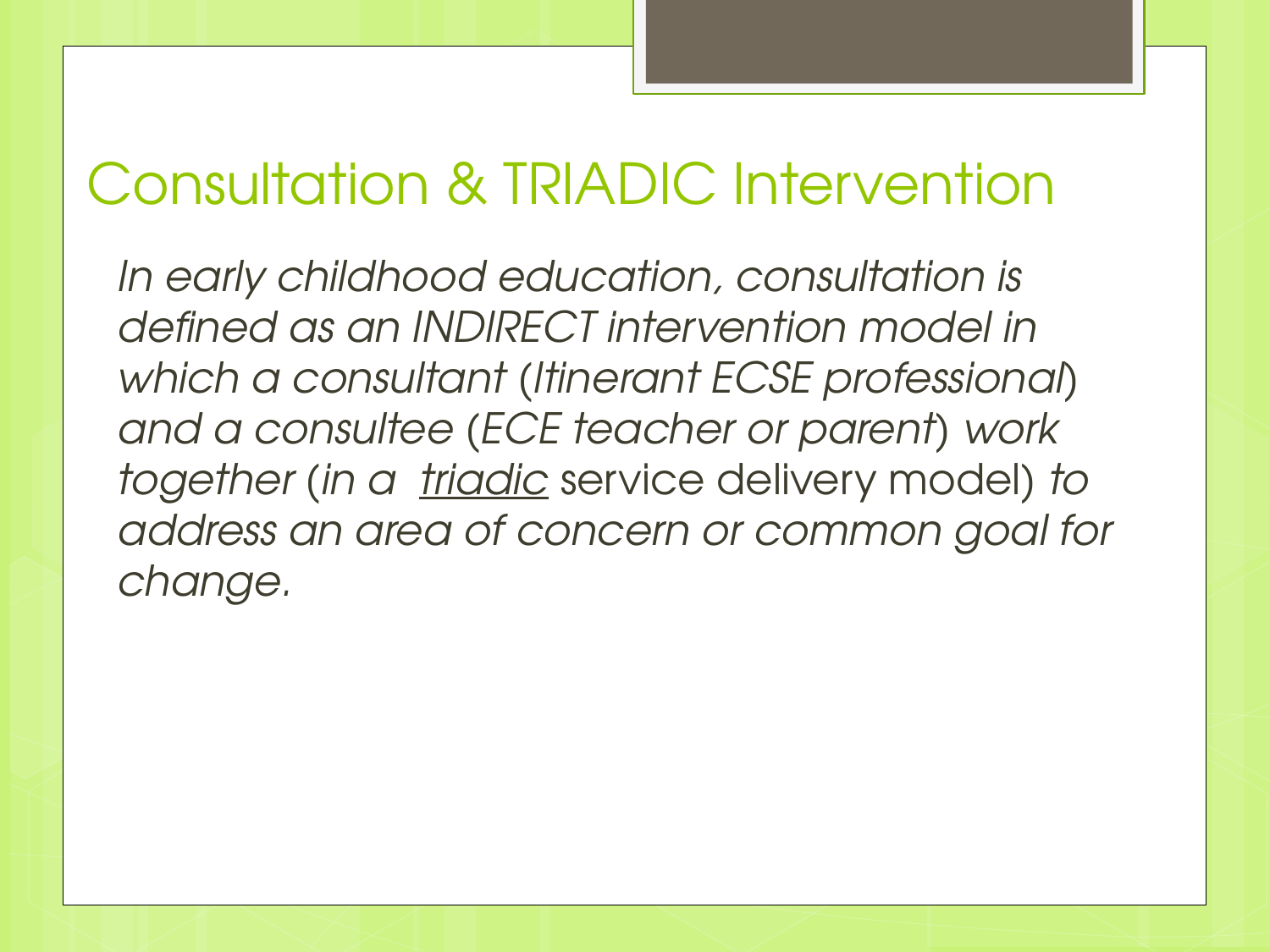

# Consultation & TRIADIC Intervention
In early childhood education, consultation is defined as an INDIRECT intervention model in which a consultant (Itinerant ECSE professional) and a consultee (ECE teacher or parent) work together (in a  triadic service delivery model) to address an area of concern or common goal for change.